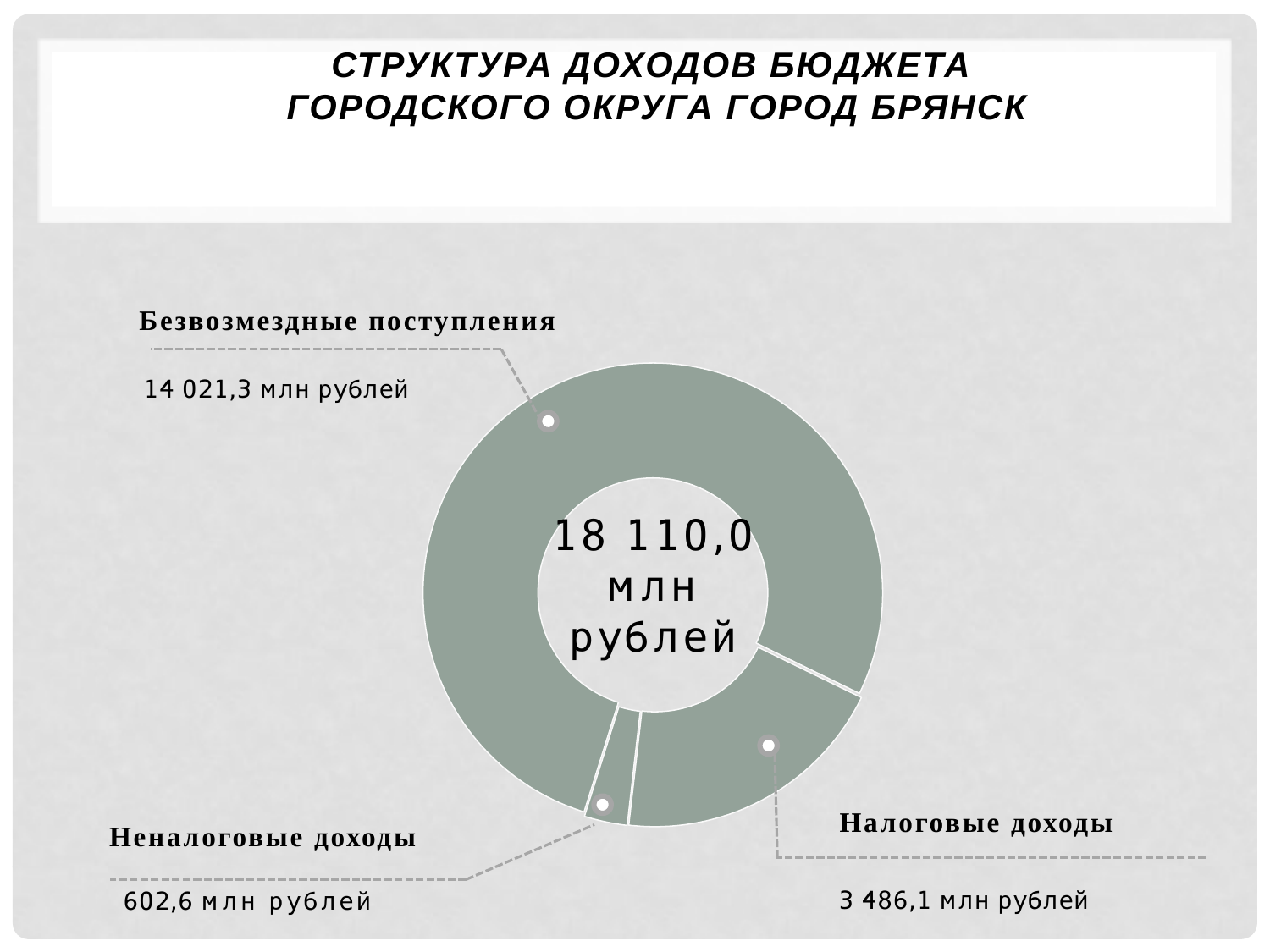

СТРУКТУРА ДОХОДОВ БЮДЖЕТА
ГОРОДСКОГО ОКРУГА ГОРОД БРЯНСК
Безвозмездные поступления
14 021,3 млн рублей
Налоговые доходы
3 486,1 млн рублей
Неналоговые доходы
602,6 млн рублей
18 110,0
млн рублей

### Chart

| Category | Столбец1 |
|---|---|
| 1 | 3236.998 |
| 2 | 500.31430000000006 |
| 3 | 12784.83 |